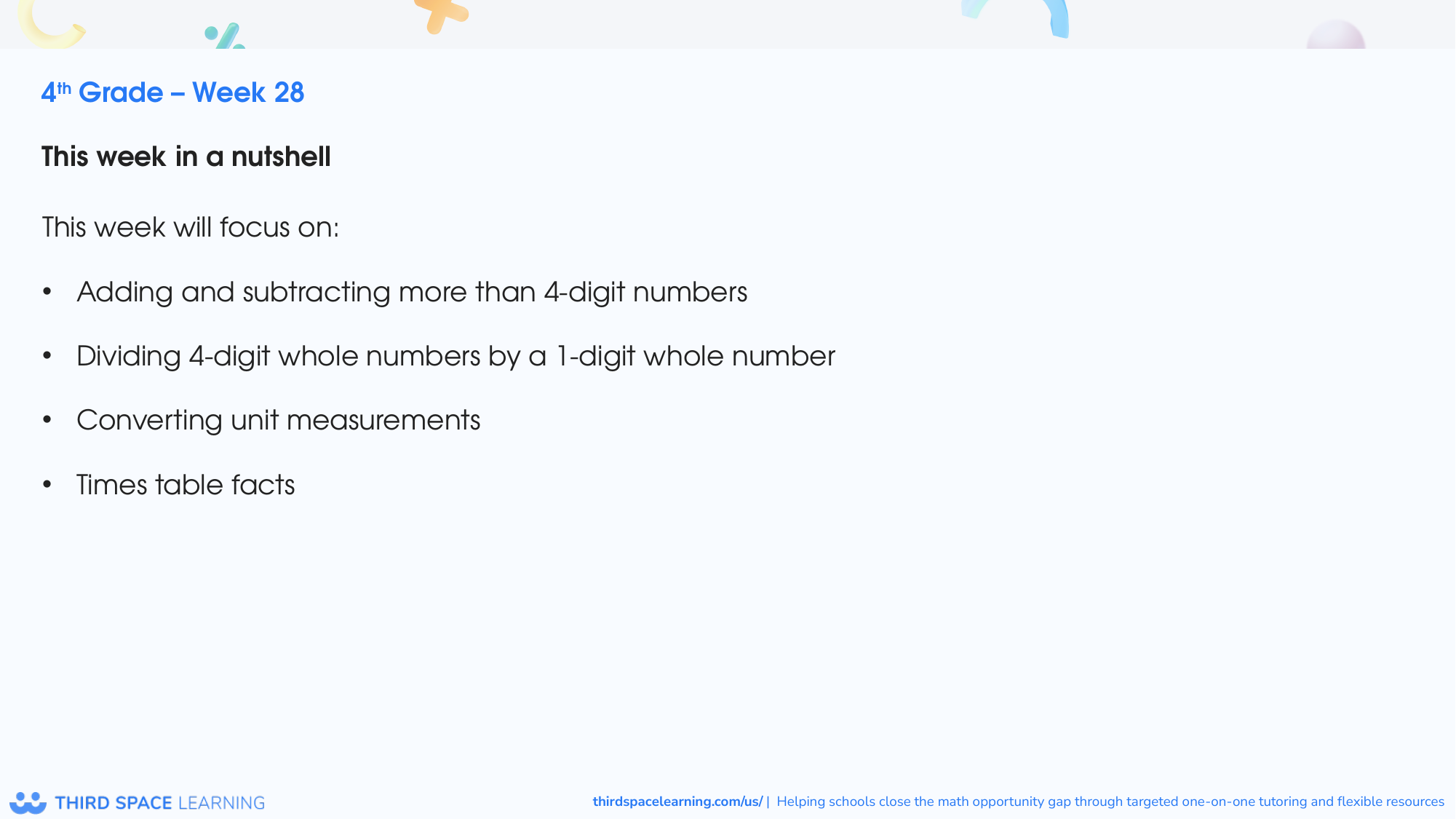

4th Grade – Week 28
This week in a nutshell
This week will focus on:
Adding and subtracting more than 4-digit numbers
Dividing 4-digit whole numbers by a 1-digit whole number
Converting unit measurements
Times table facts